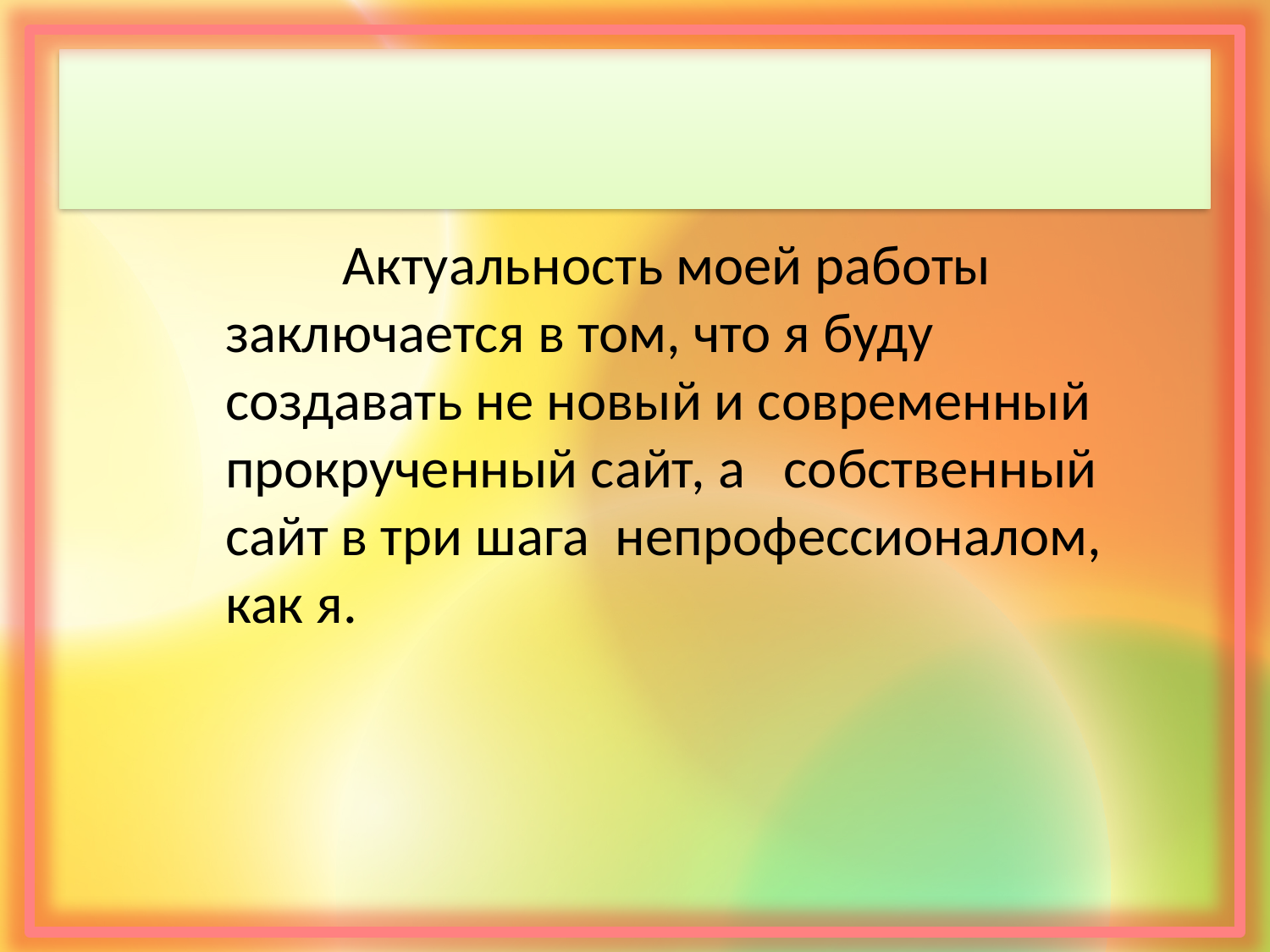

Актуальность моей работы заключается в том, что я буду создавать не новый и современный  прокрученный сайт, а   собственный сайт в три шага  непрофессионалом, как я.